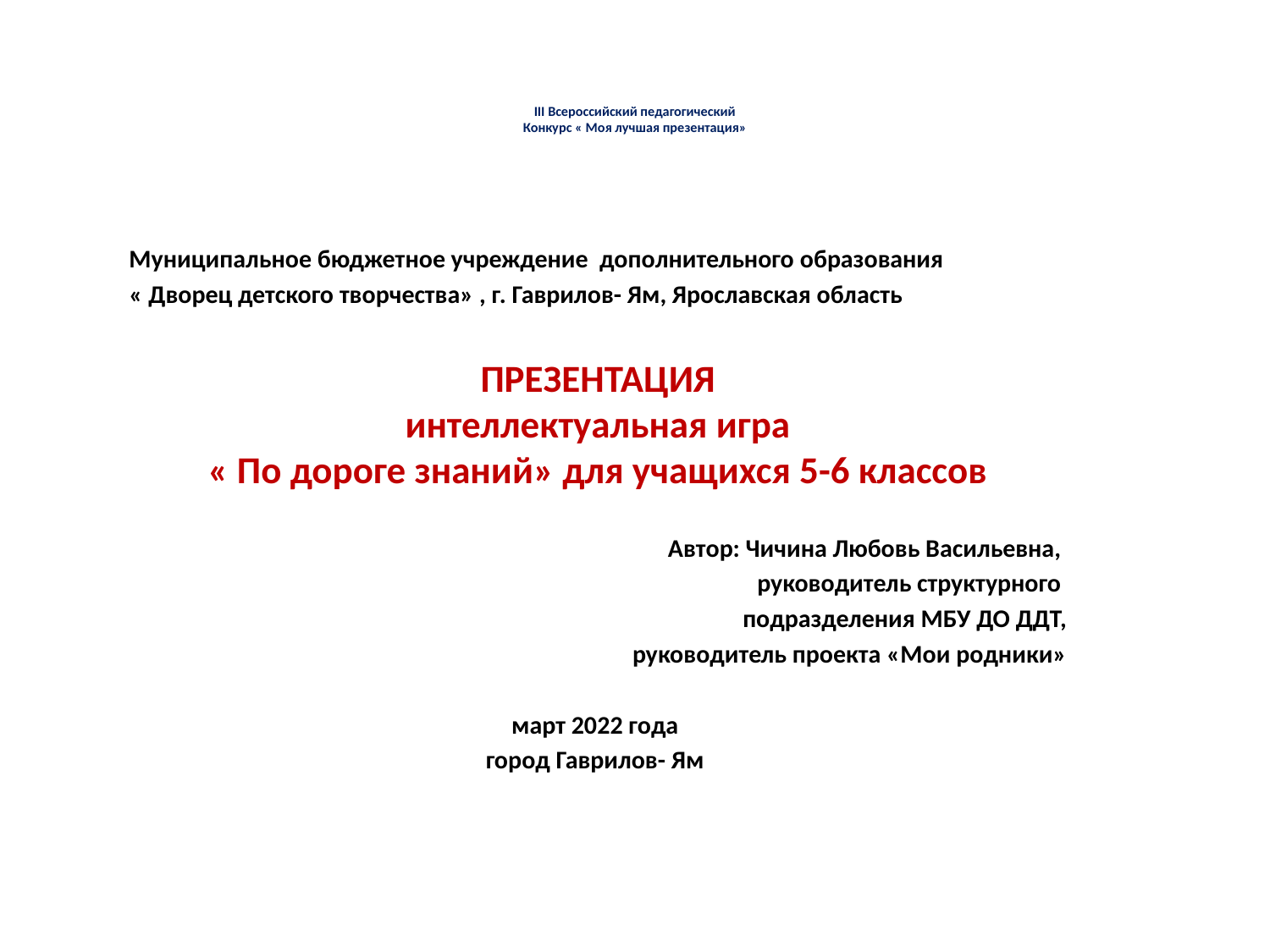

# III Всероссийский педагогический Конкурс « Моя лучшая презентация»

Муниципальное бюджетное учреждение  дополнительного образования
« Дворец детского творчества» , г. Гаврилов- Ям, Ярославская область

ПРЕЗЕНТАЦИЯ
интеллектуальная игра
« По дороге знаний» для учащихся 5-6 классов

Автор: Чичина Любовь Васильевна,
руководитель структурного
подразделения МБУ ДО ДДТ,
руководитель проекта «Мои родники»

март 2022 года
город Гаврилов- Ям